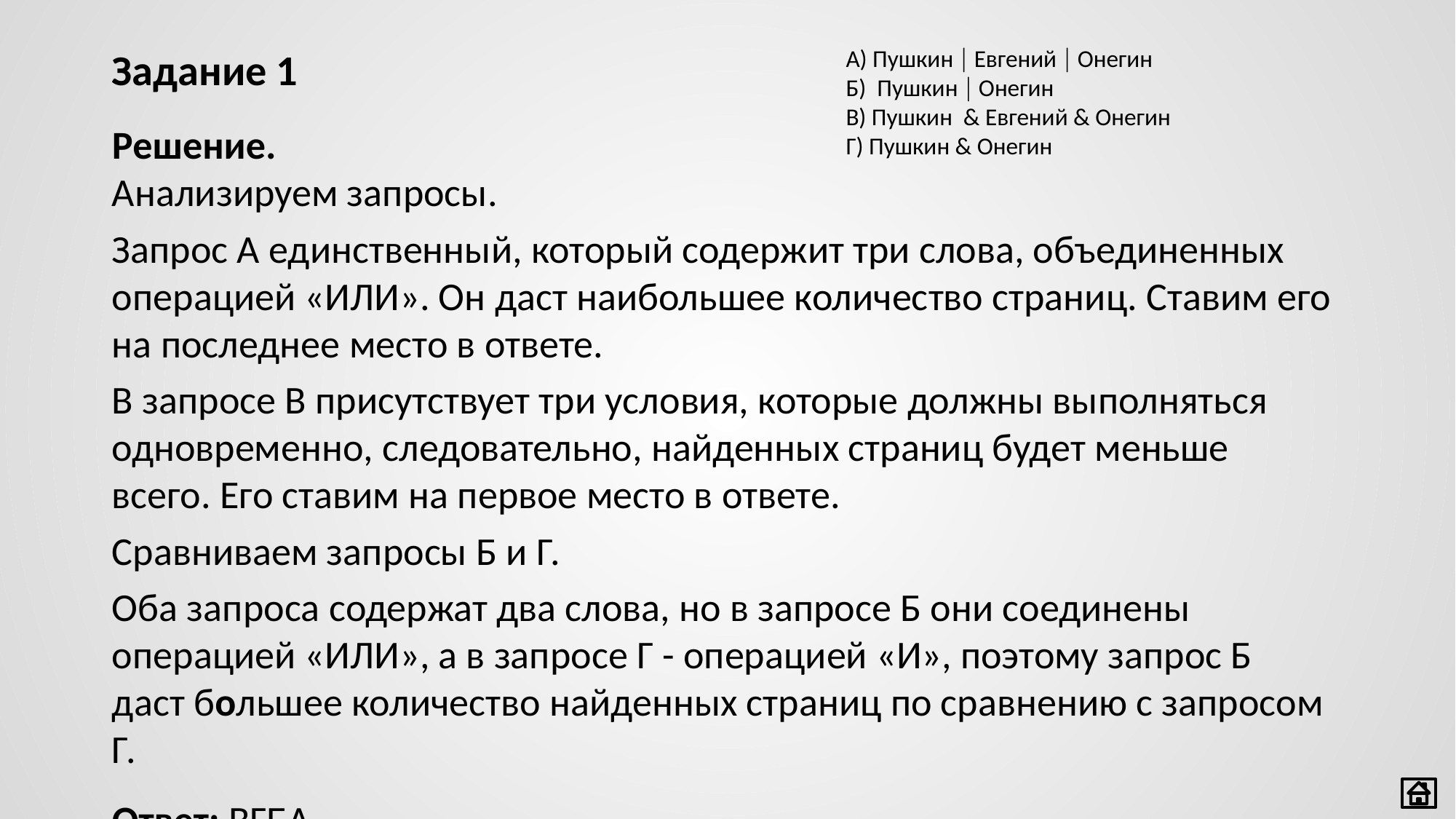

Задание 1
А) Пушкин | Евгений | Онегин
Б)  Пушкин | Онегин
В) Пушкин  & Евгений & Онегин
Г) Пушкин & Онегин
Решение.
Анализируем запросы.
Запрос А единственный, который содержит три слова, объединенных операцией «ИЛИ». Он даст наибольшее количество страниц. Ставим его на последнее место в ответе.
В запросе В присутствует три условия, которые должны выполняться одновременно, следовательно, найденных страниц будет меньше всего. Его ставим на первое место в ответе.
Сравниваем запросы Б и Г.
Оба запроса содержат два слова, но в запросе Б они соединены операцией «ИЛИ», а в запросе Г - операцией «И», поэтому запрос Б даст большее количество найденных страниц по сравнению с запросом Г.
Ответ: ВГБА